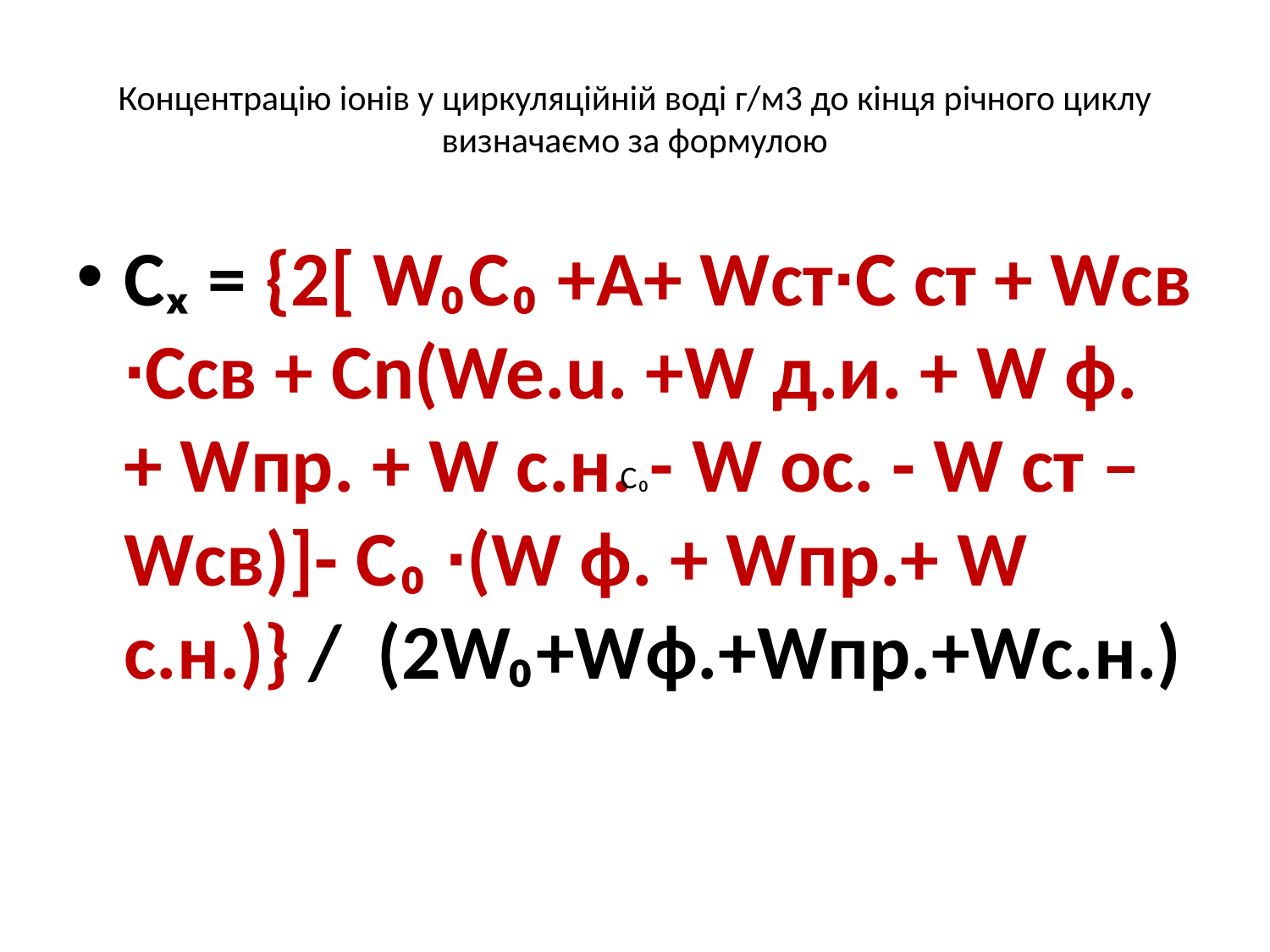

# Концентрацію іонів у циркуляційній воді г/м3 до кінця річного циклу визначаємо за формулою
Сₓ = {2[ W₀C₀ +A+ Wст∙C ст + Wсв ∙Cсв + Сn(We.u. +W д.и. + W ф. + Wпр. + W с.н. - W ос. - W ст – Wсв)]- C₀ ∙(W ф. + Wпр.+ W с.н.)} /  (2W₀+Wф.+Wпр.+Wс.н.)
C₀